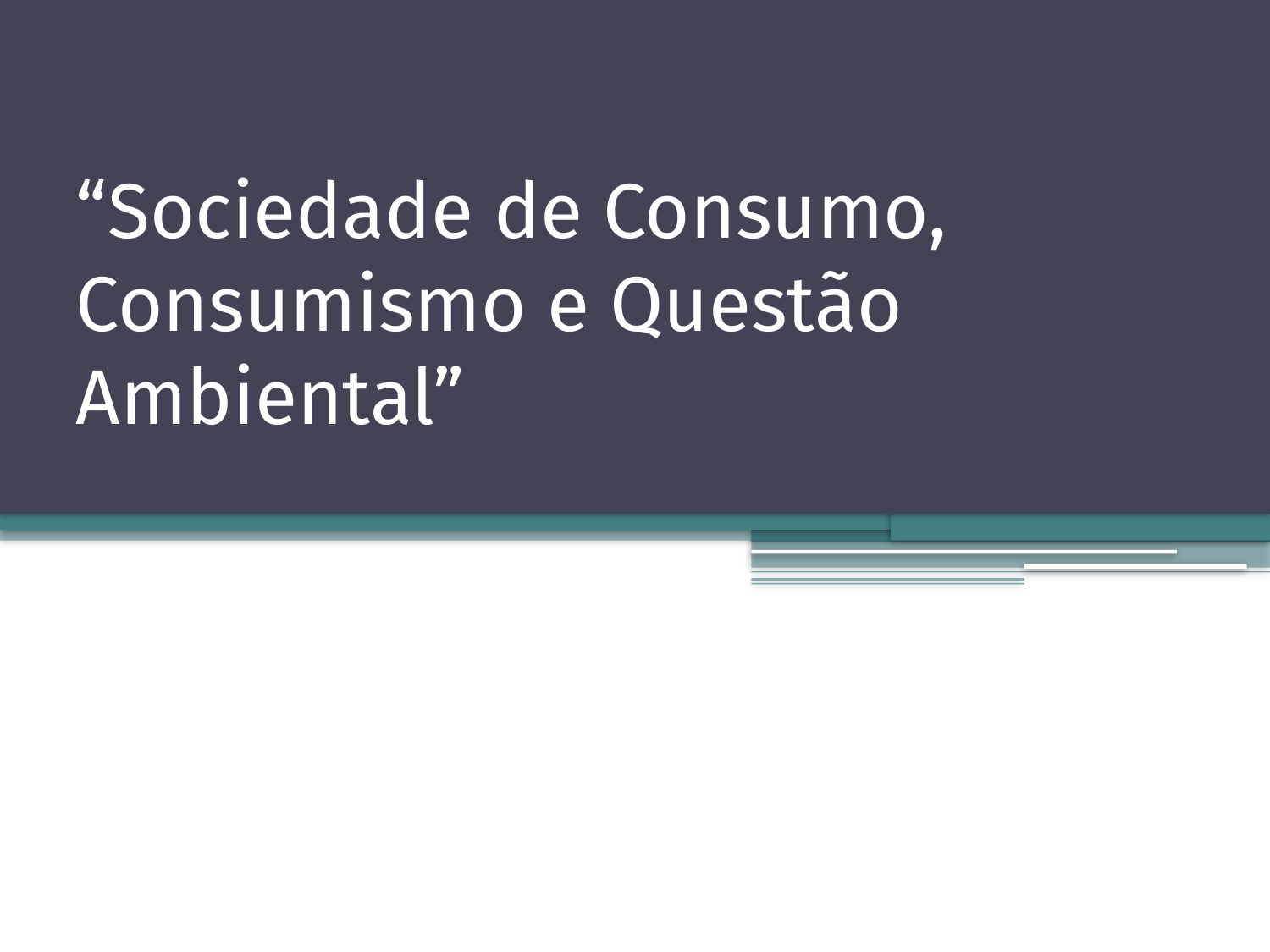

# “Sociedade de Consumo, Consumismo e Questão Ambiental”